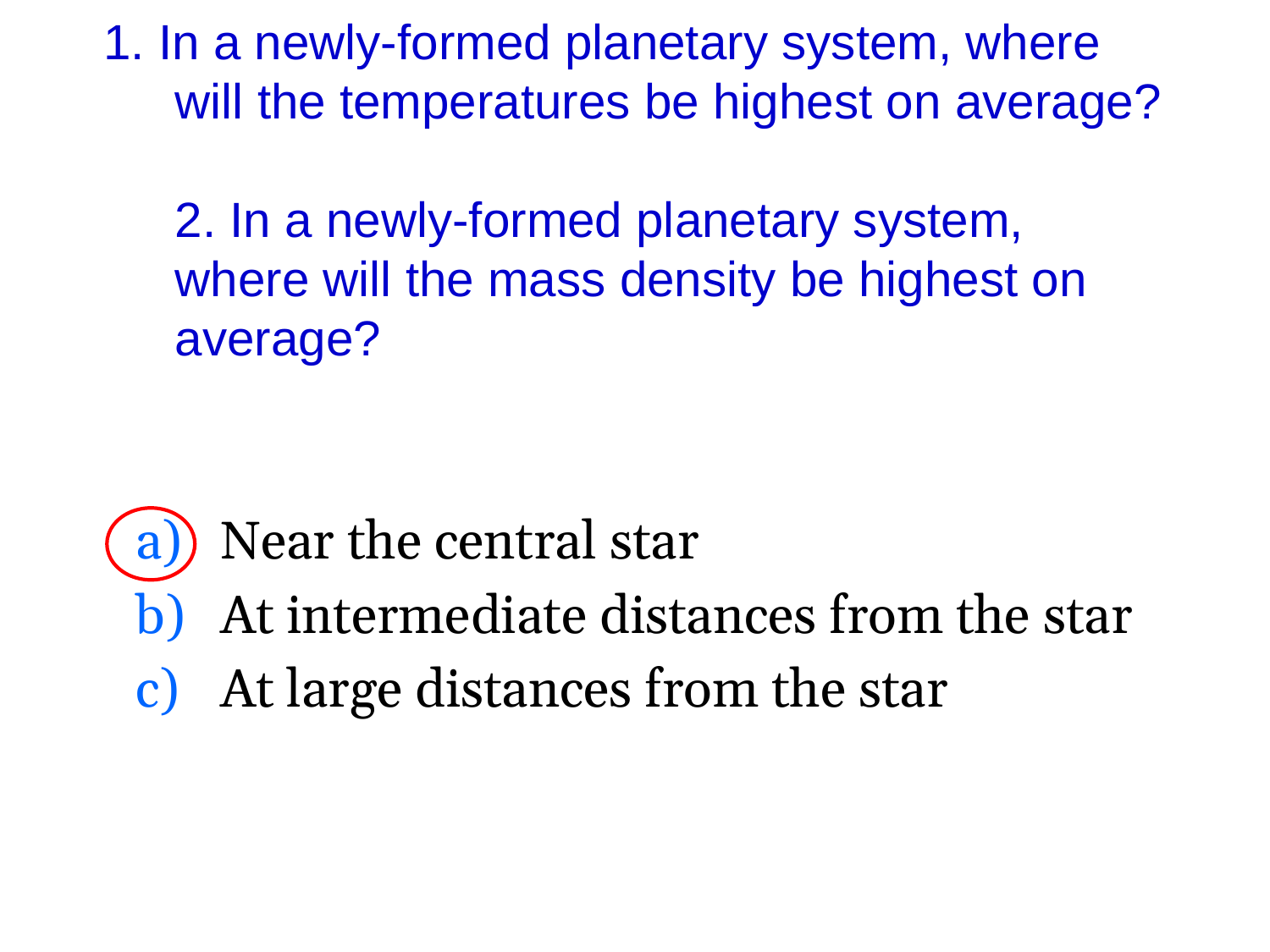

# 1. In a newly-formed planetary system, where will the temperatures be highest on average? 2. In a newly-formed planetary system, where will the mass density be highest on average?
Near the central star
At intermediate distances from the star
At large distances from the star